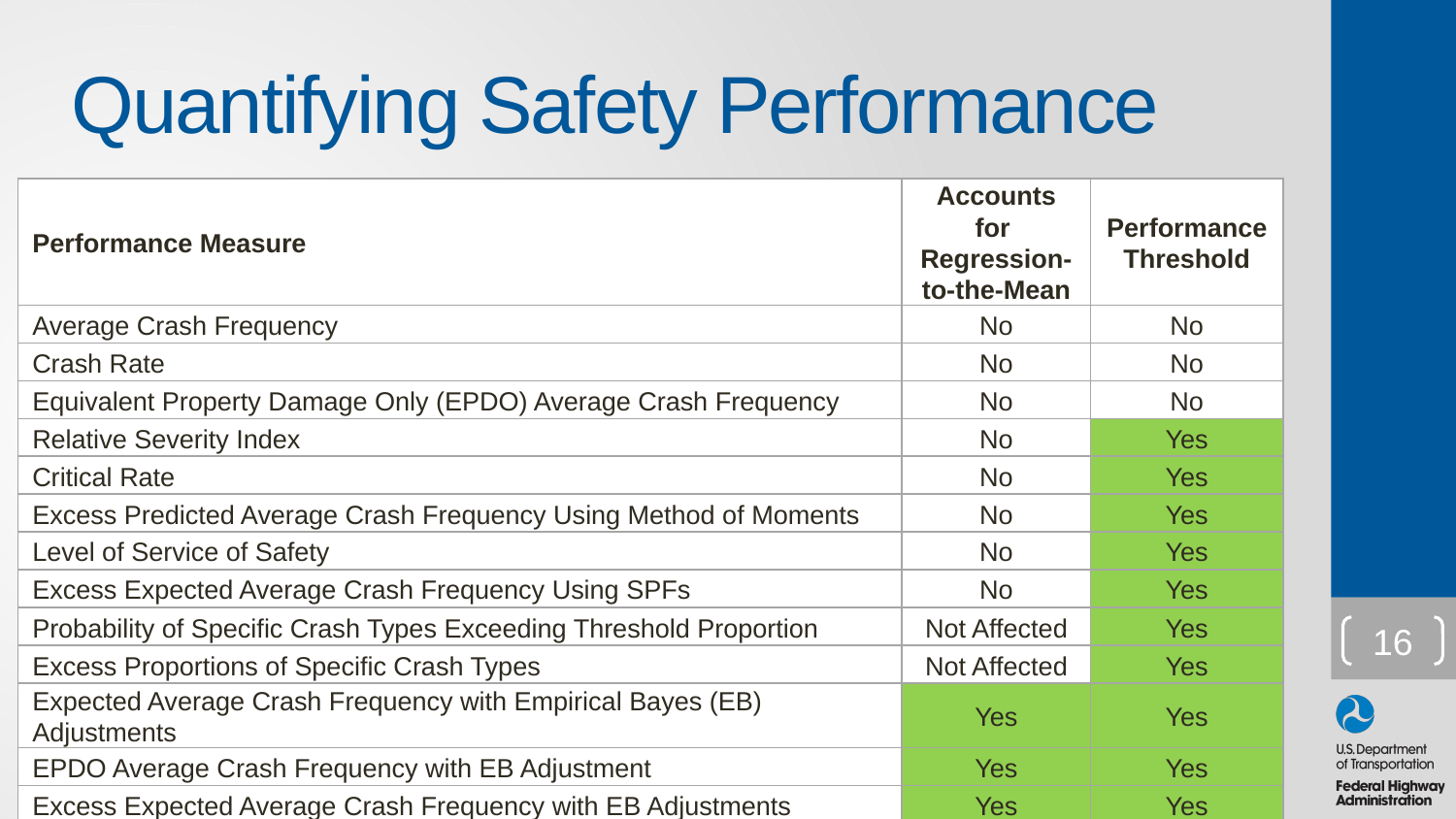

# Quantifying Safety Performance
| Performance Measure | Accounts for Regression-to-the-Mean | Performance Threshold |
| --- | --- | --- |
| Average Crash Frequency | No | No |
| Crash Rate | No | No |
| Equivalent Property Damage Only (EPDO) Average Crash Frequency | No | No |
| Relative Severity Index | No | Yes |
| Critical Rate | No | Yes |
| Excess Predicted Average Crash Frequency Using Method of Moments | No | Yes |
| Level of Service of Safety | No | Yes |
| Excess Expected Average Crash Frequency Using SPFs | No | Yes |
| Probability of Specific Crash Types Exceeding Threshold Proportion | Not Affected | Yes |
| Excess Proportions of Specific Crash Types | Not Affected | Yes |
| Expected Average Crash Frequency with Empirical Bayes (EB) Adjustments | Yes | Yes |
| EPDO Average Crash Frequency with EB Adjustment | Yes | Yes |
| Excess Expected Average Crash Frequency with EB Adjustments | Yes | Yes |
16